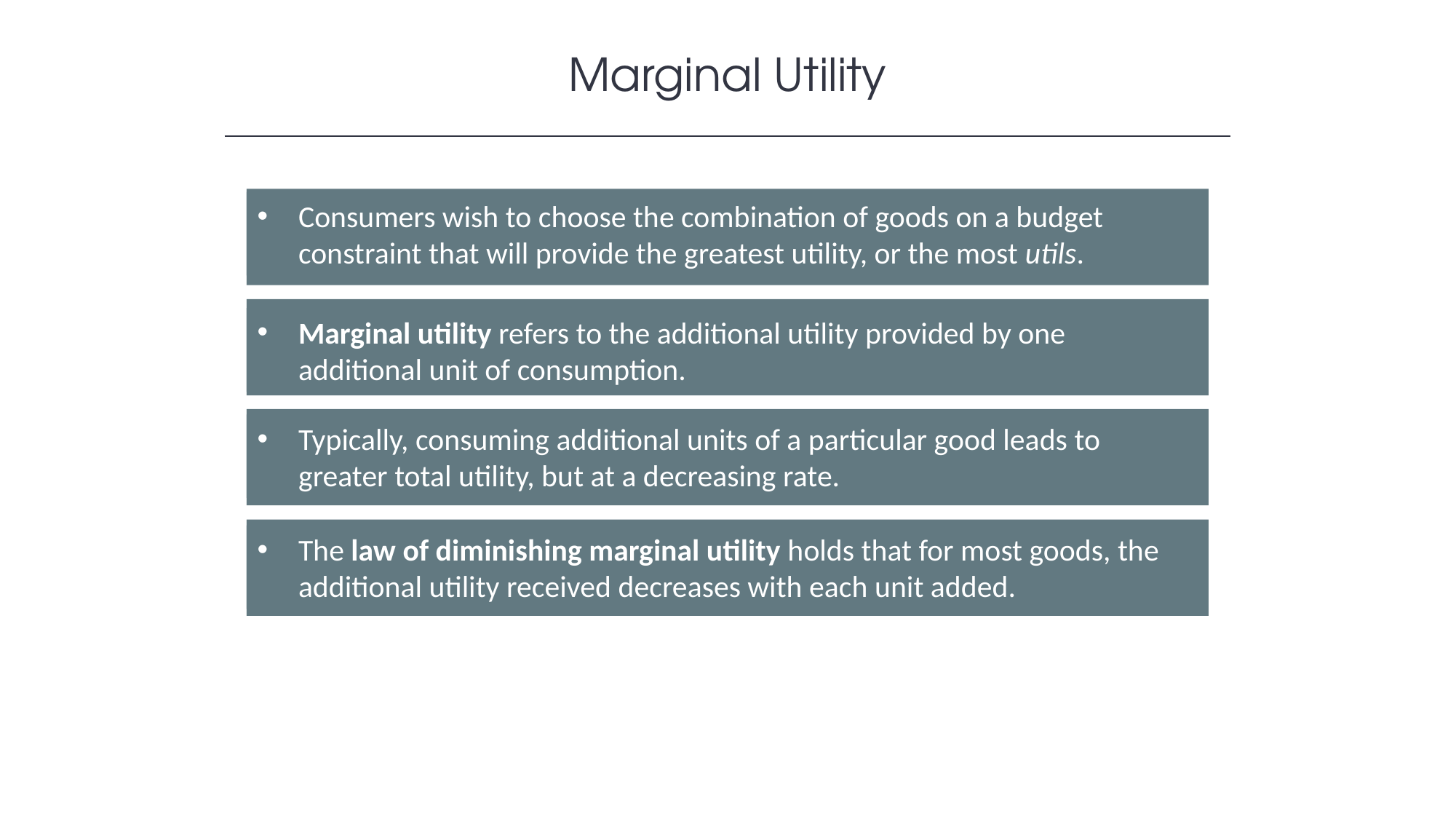

Marginal Utility

Consumers wish to choose the combination of goods on a budget constraint that will provide the greatest utility, or the most utils.

Marginal utility refers to the additional utility provided by one additional unit of consumption.

Typically, consuming additional units of a particular good leads to greater total utility, but at a decreasing rate.

The law of diminishing marginal utility holds that for most goods, the additional utility received decreases with each unit added.